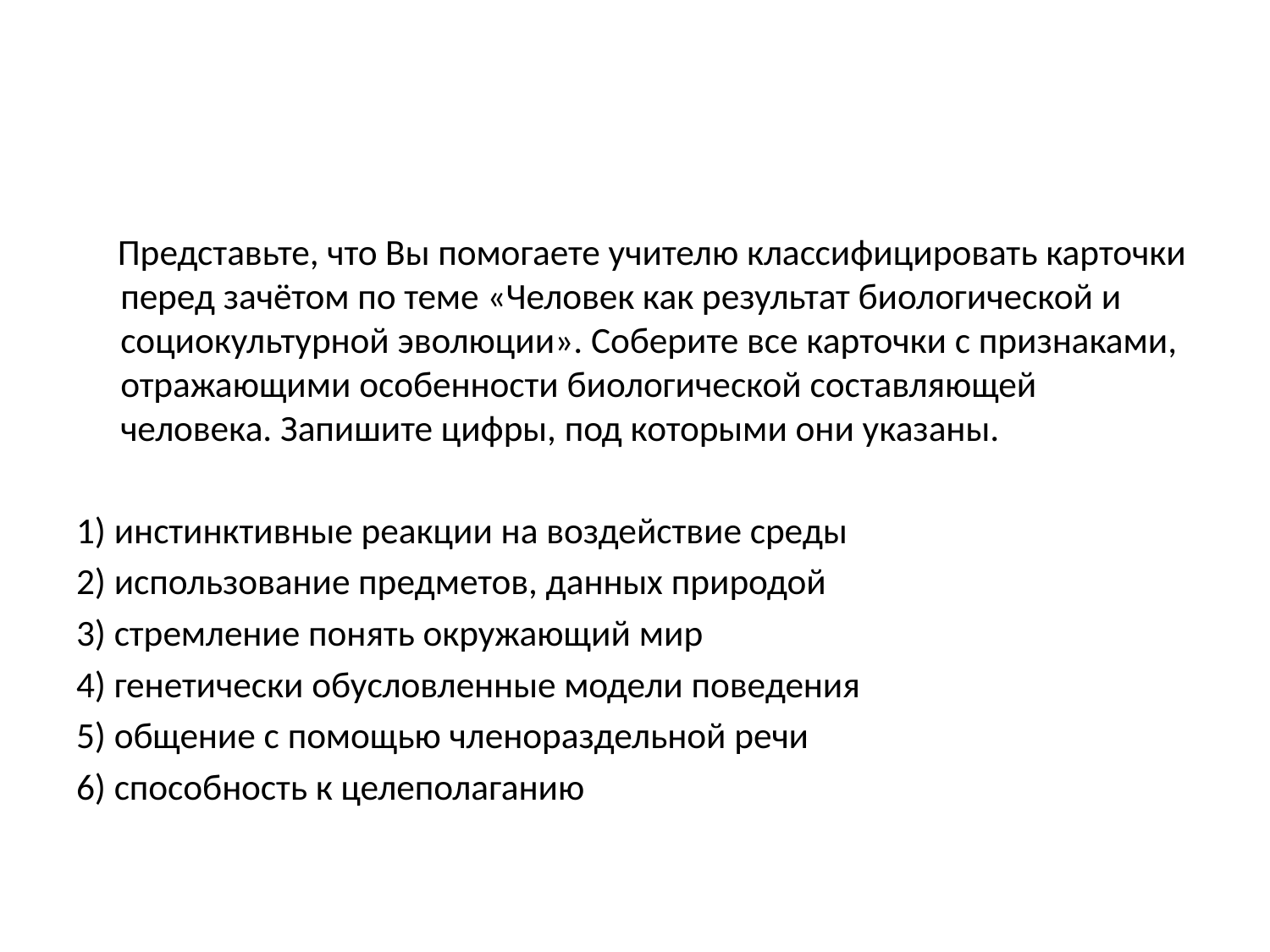

#
     Представьте, что Вы помогаете учителю классифицировать карточки перед зачётом по теме «Человек как результат биологической и социокультурной эволюции». Соберите все карточки с признаками, отражающими особенности биологической составляющей человека. Запишите цифры, под которыми они указаны.

1) инстинктивные реакции на воздействие среды
2) использование предметов, данных природой
3) стремление понять окружающий мир
4) генетически обусловленные модели поведения
5) общение с помощью членораздельной речи
6) способность к целеполаганию